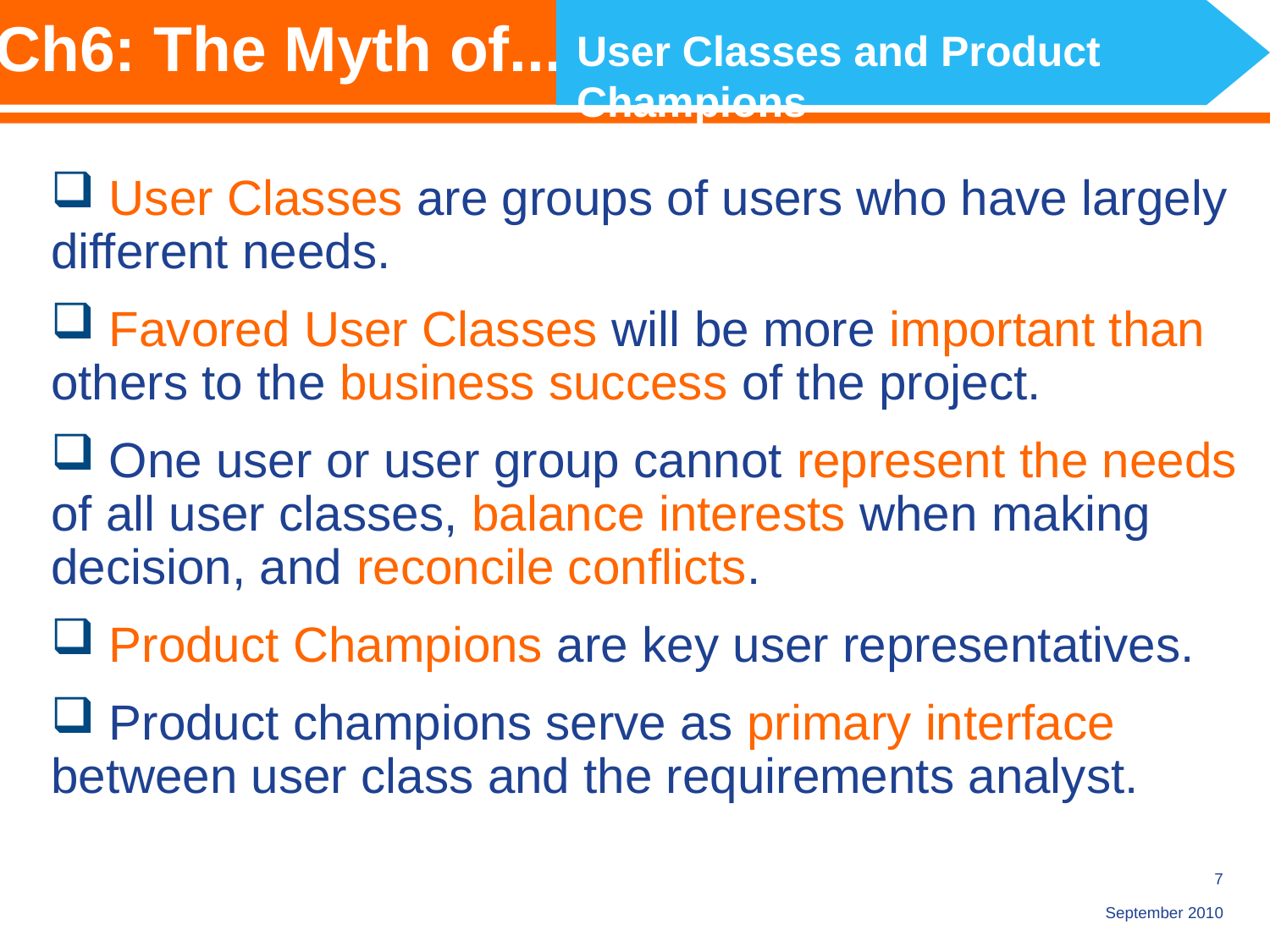

Ch6: The Myth of...
User Classes and Product Champions

 User Classes are groups of users who have largely different needs.
 Favored User Classes will be more important than others to the business success of the project.
 One user or user group cannot represent the needs of all user classes, balance interests when making decision, and reconcile conflicts.
 Product Champions are key user representatives.
 Product champions serve as primary interface between user class and the requirements analyst.